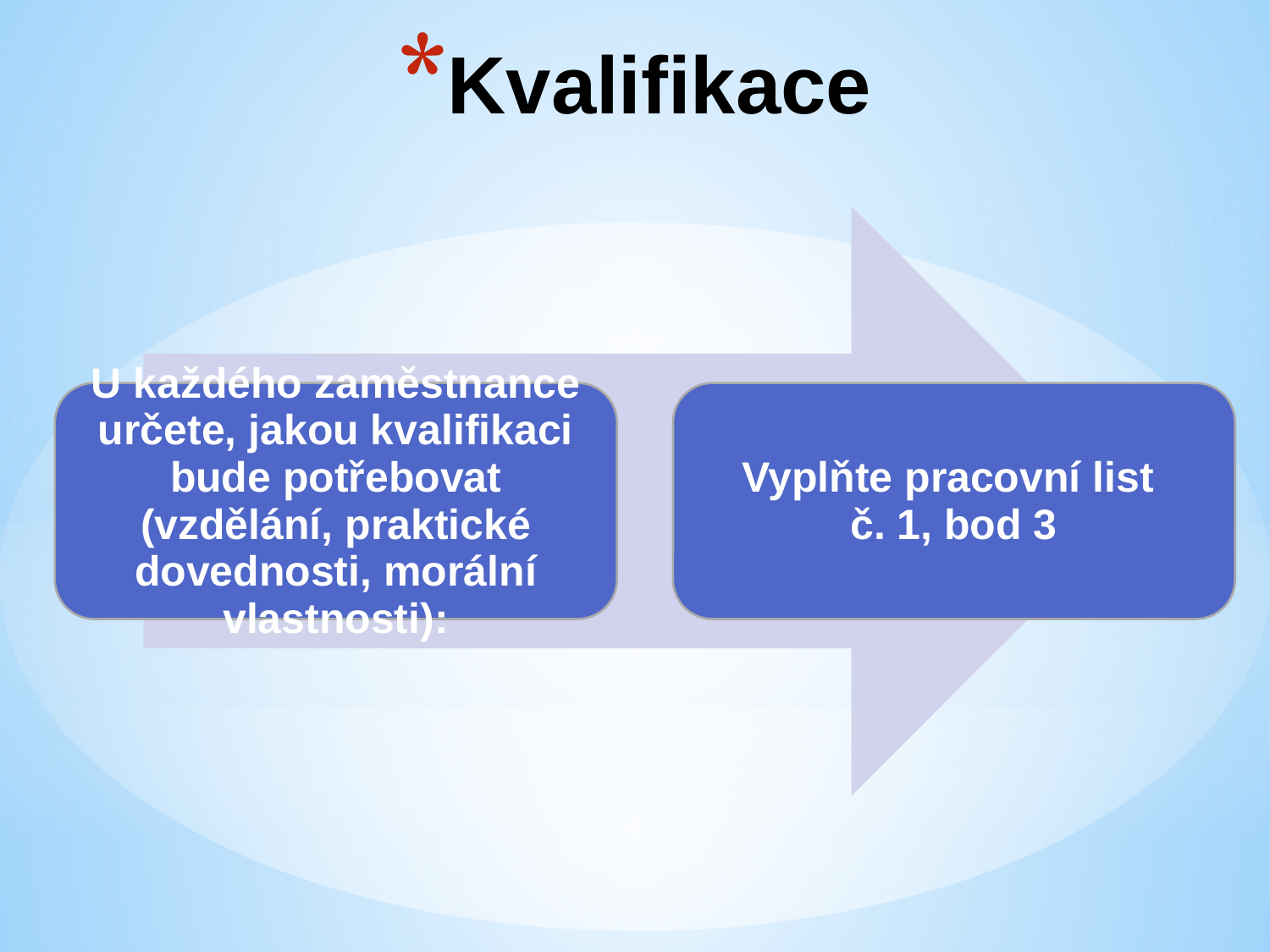

# Kvalifikace
U každého zaměstnance určete, jakou kvalifikaci bude potřebovat (vzdělání, praktické dovednosti, morální vlastnosti):
Vyplňte pracovní list
č. 1, bod 3